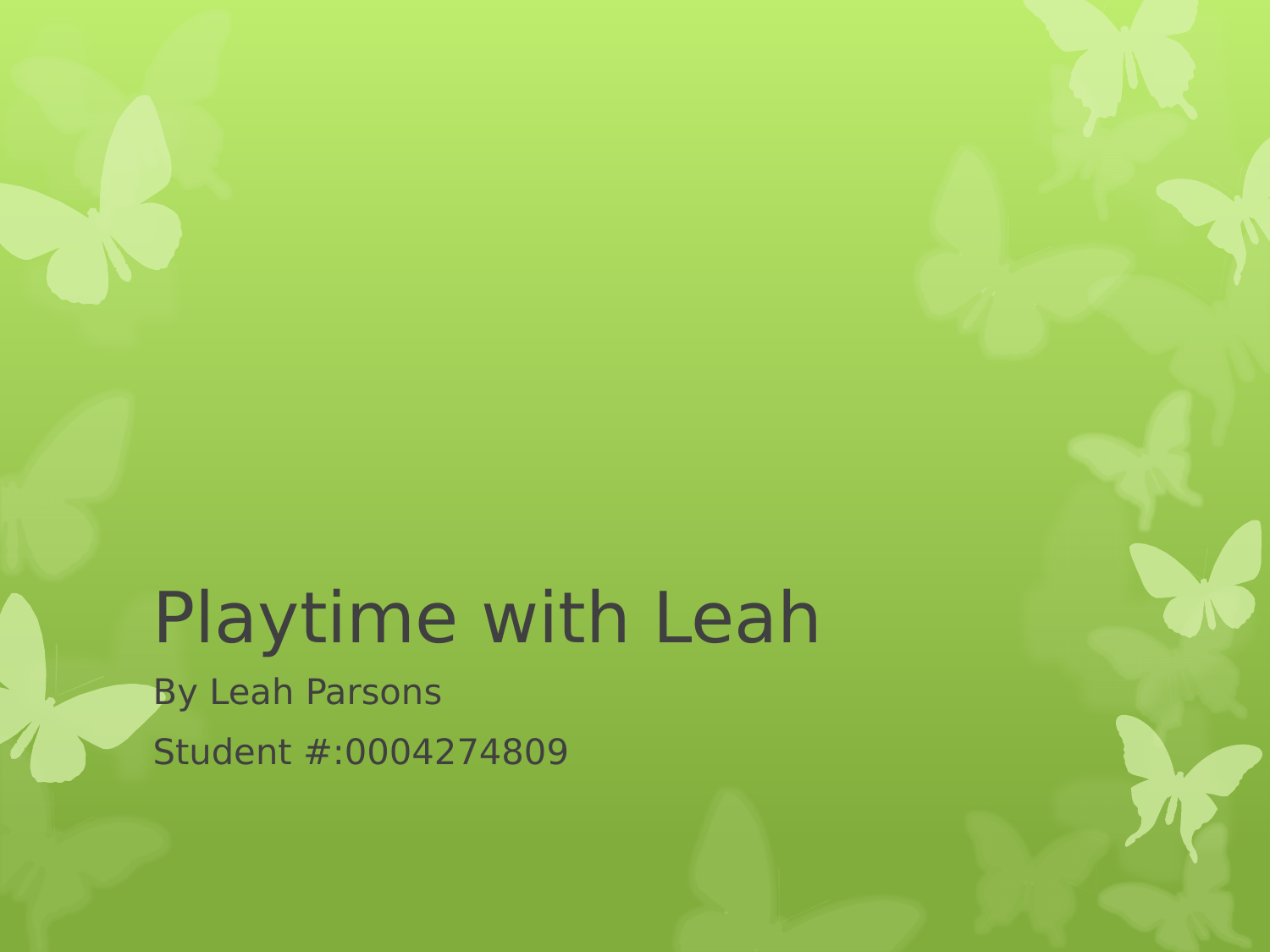

# Playtime with Leah
By Leah Parsons
Student #:0004274809